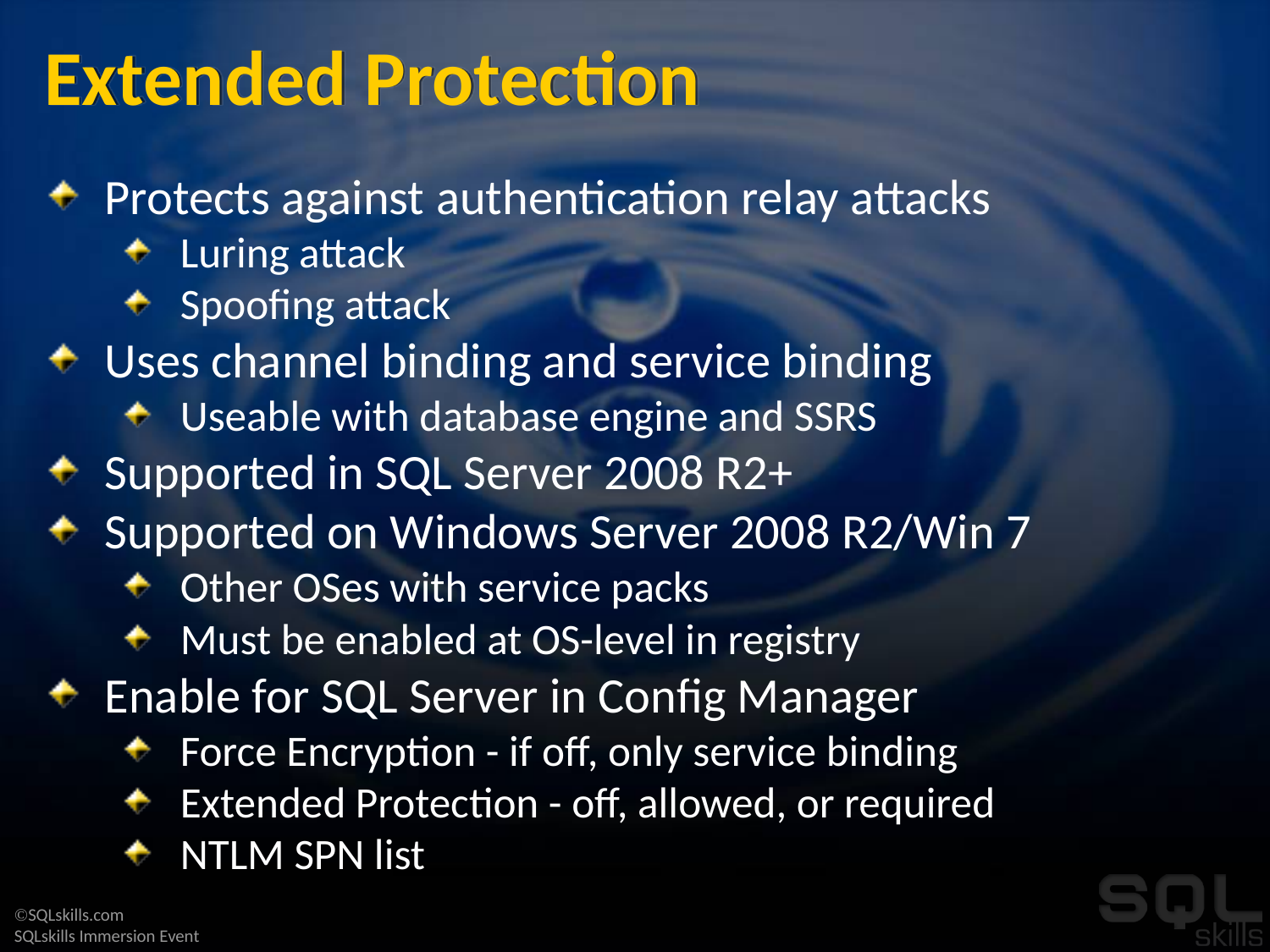

# Extended Protection
Protects against authentication relay attacks
Luring attack
Spoofing attack
Uses channel binding and service binding
Useable with database engine and SSRS
Supported in SQL Server 2008 R2+
Supported on Windows Server 2008 R2/Win 7
Other OSes with service packs
Must be enabled at OS-level in registry
Enable for SQL Server in Config Manager
Force Encryption - if off, only service binding
Extended Protection - off, allowed, or required
NTLM SPN list